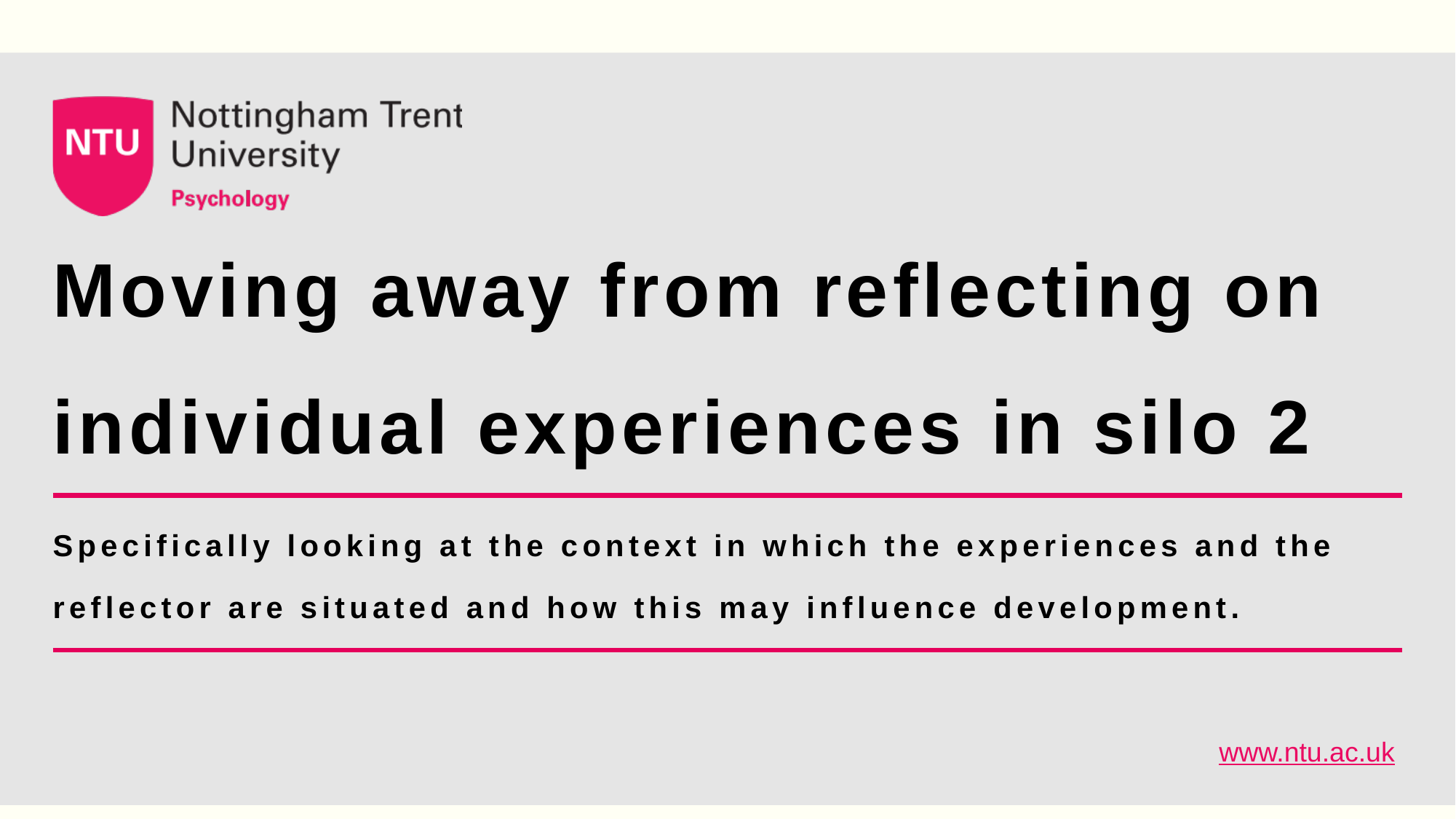

# Moving away from reflecting on individual experiences in silo 2
Specifically looking at the context in which the experiences and the reflector are situated and how this may influence development.
www.ntu.ac.uk